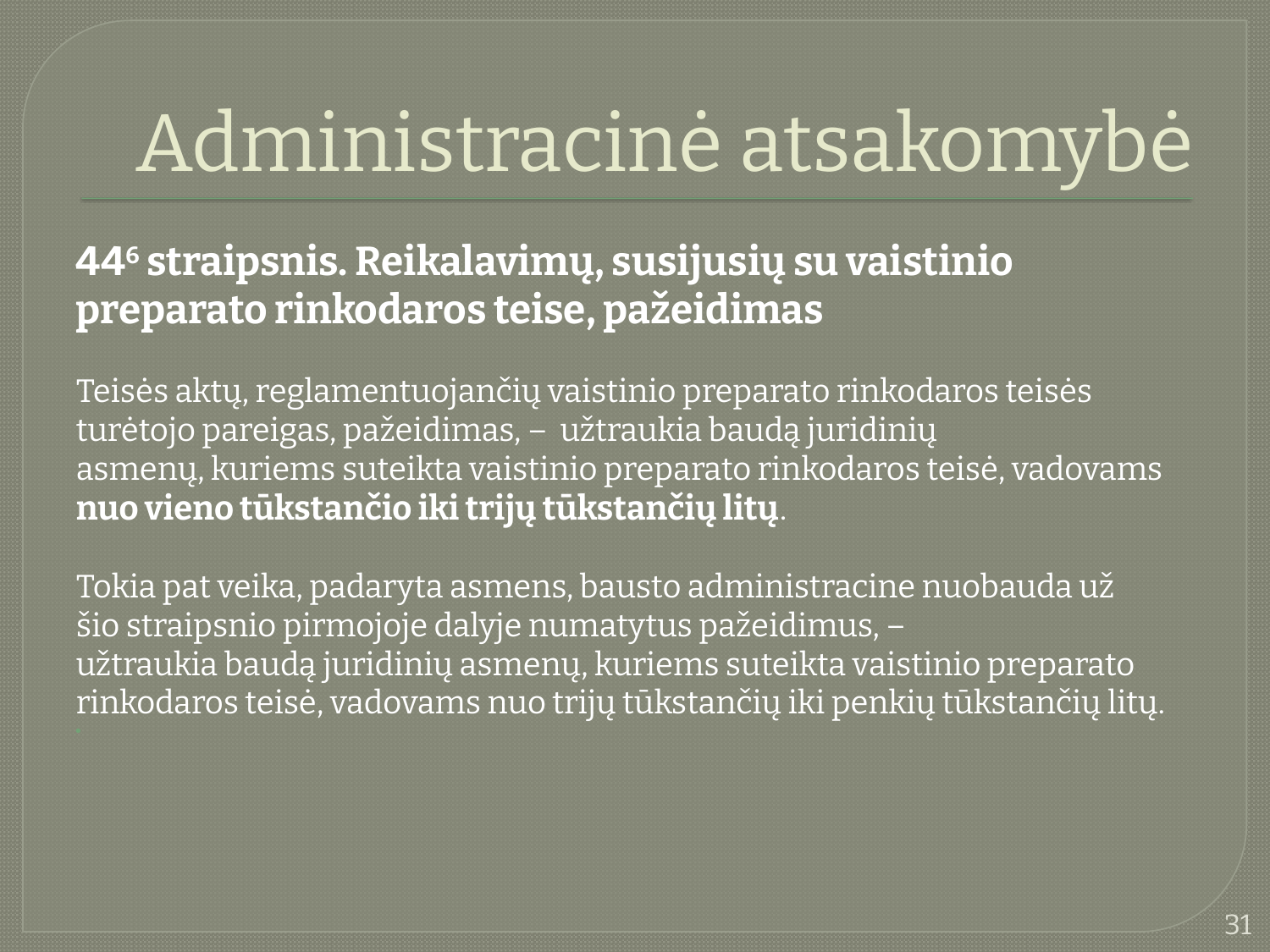

# Administracinė atsakomybė
446 straipsnis. Reikalavimų, susijusių su vaistinio
preparato rinkodaros teise, pažeidimas

Teisės aktų, reglamentuojančių vaistinio preparato rinkodaros teisės
turėtojo pareigas, pažeidimas, –  užtraukia baudą juridinių
asmenų, kuriems suteikta vaistinio preparato rinkodaros teisė, vadovams
nuo vieno tūkstančio iki trijų tūkstančių litų.

Tokia pat veika, padaryta asmens, bausto administracine nuobauda už
šio straipsnio pirmojoje dalyje numatytus pažeidimus, –
užtraukia baudą juridinių asmenų, kuriems suteikta vaistinio preparato
rinkodaros teisė, vadovams nuo trijų tūkstančių iki penkių tūkstančių litų.

31